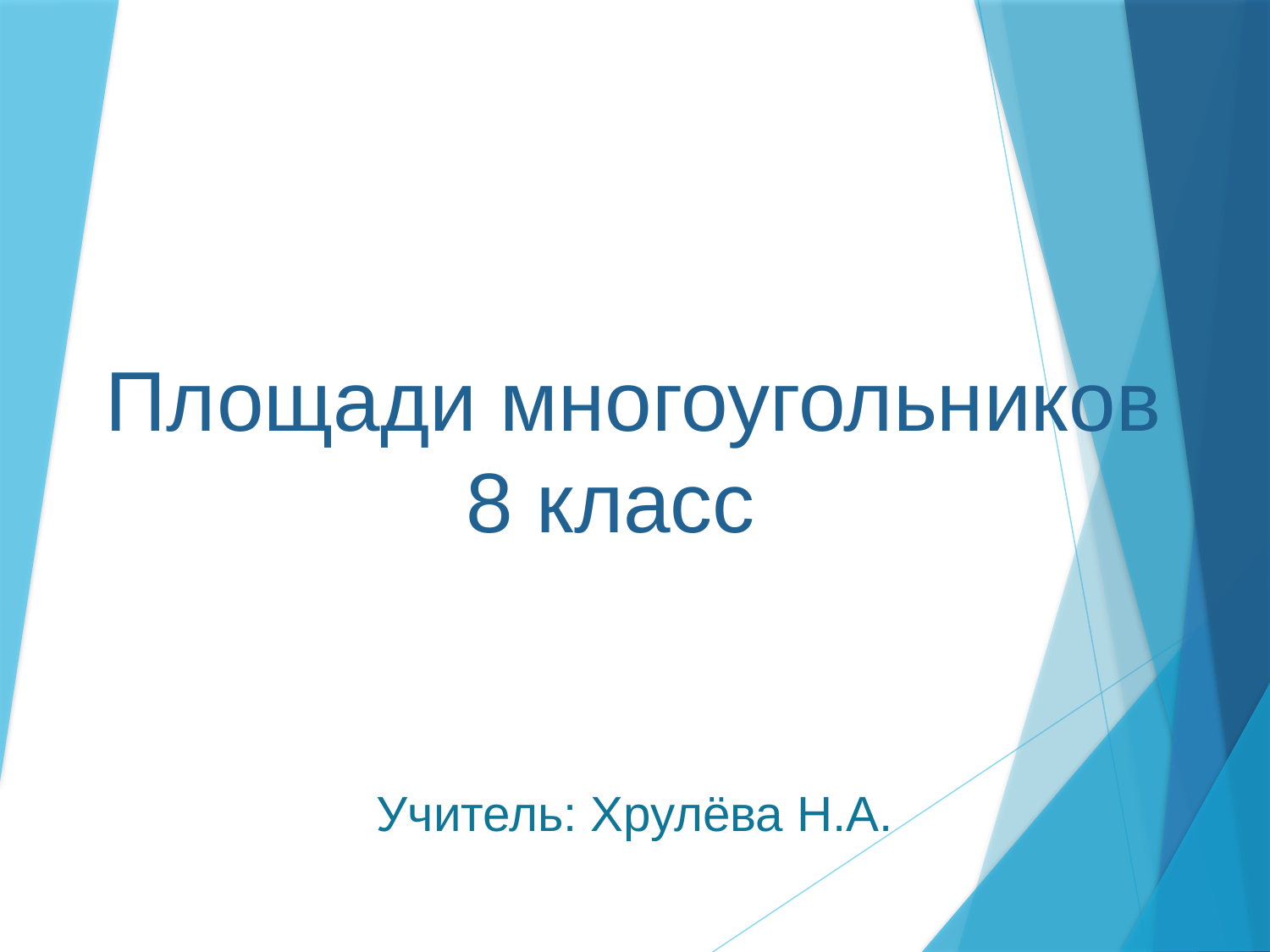

# Площади многоугольников 8 класс
Учитель: Хрулёва Н.А.